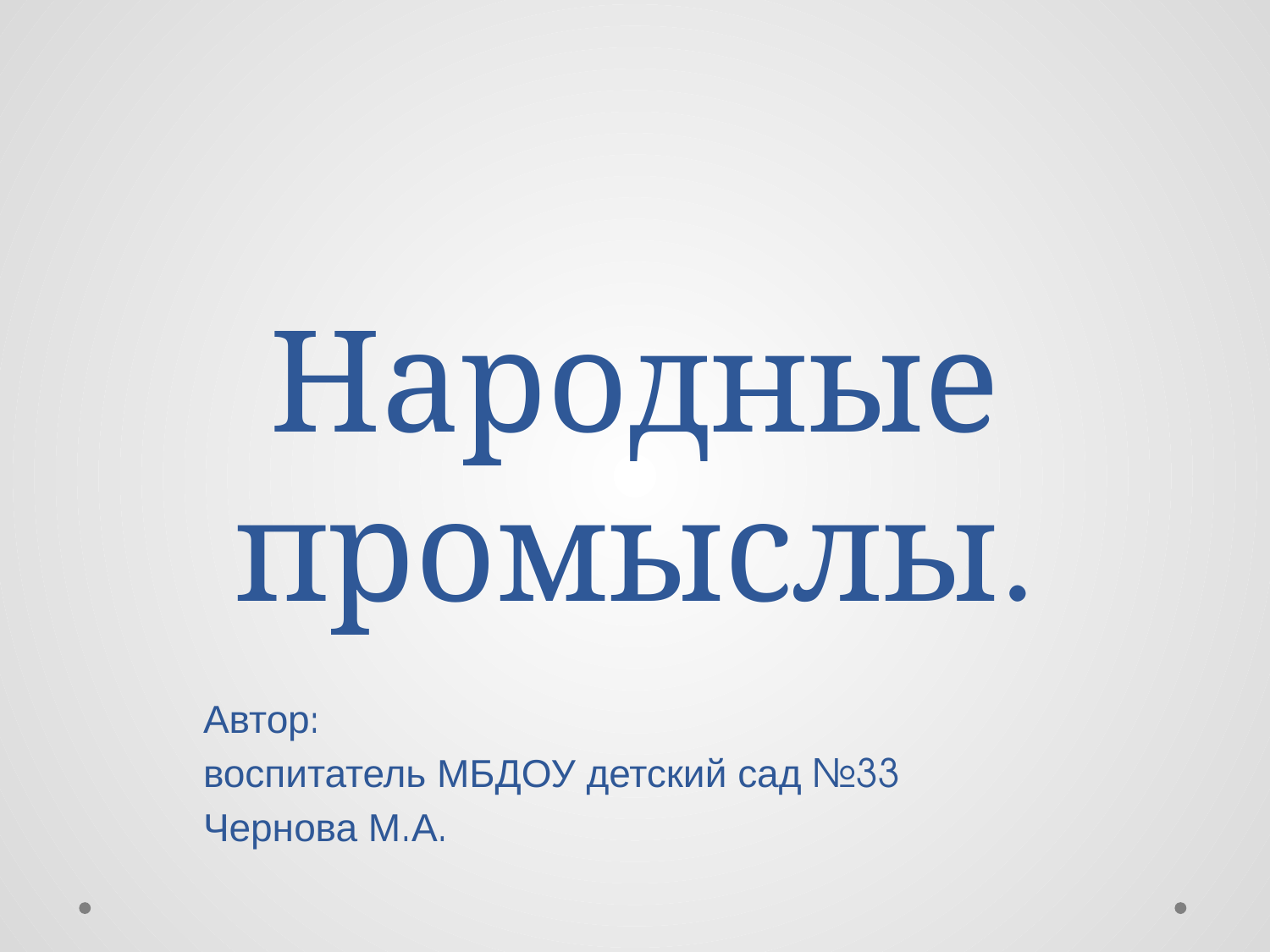

# Народные промыслы.
Автор:
воспитатель МБДОУ детский сад №33
Чернова М.А.